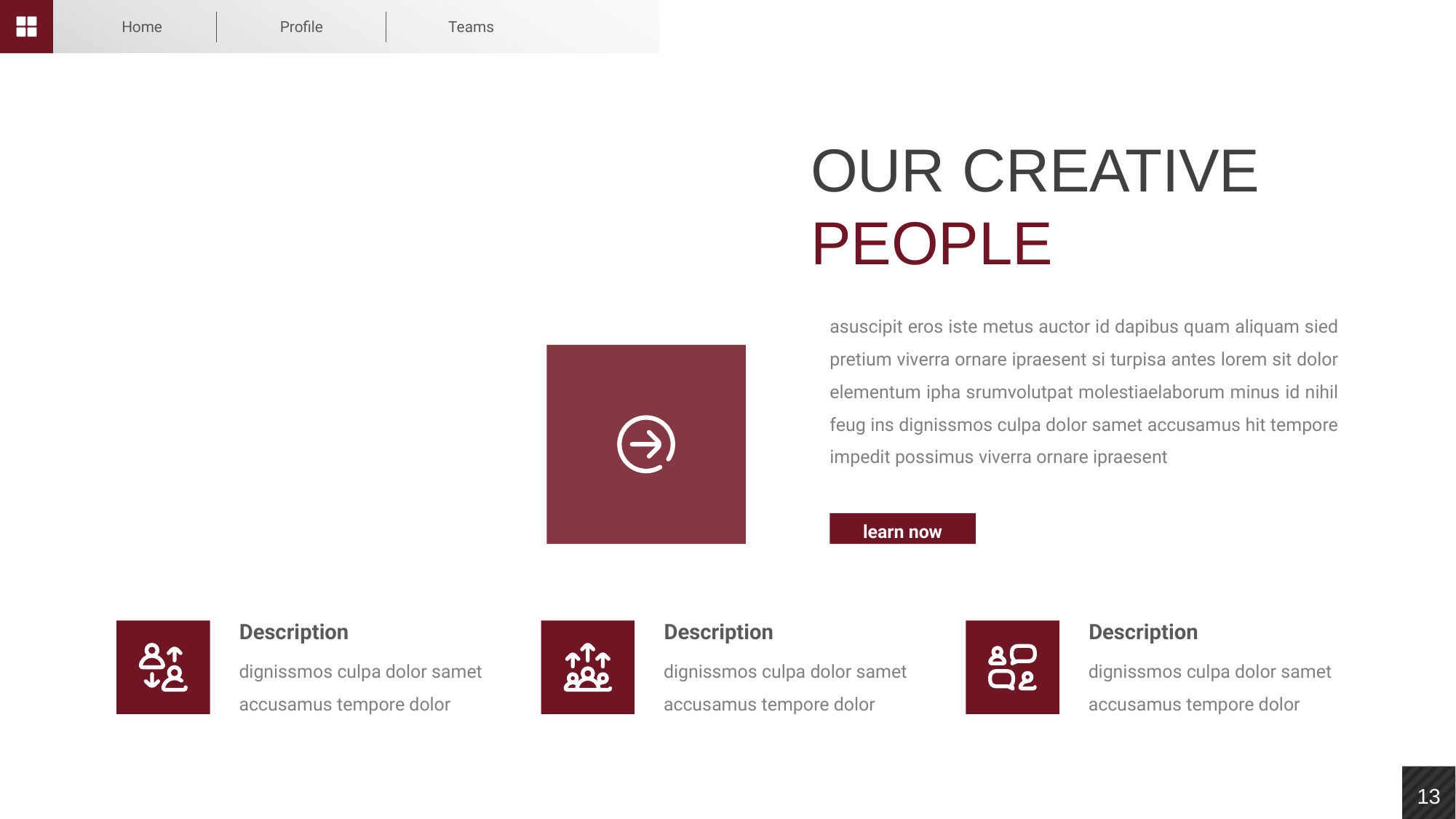

Home
Profile
Teams

13
OUR CREATIVE
PEOPLE

asuscipit eros iste metus auctor id dapibus quam aliquam sied pretium viverra ornare ipraesent si turpisa antes lorem sit dolor elementum ipha srumvolutpat molestiaelaborum minus id nihil feug ins dignissmos culpa dolor samet accusamus hit tempore impedit possimus viverra ornare ipraesent

learn now

Description
Description
Description

dignissmos culpa dolor samet accusamus tempore dolor
dignissmos culpa dolor samet accusamus tempore dolor
dignissmos culpa dolor samet accusamus tempore dolor